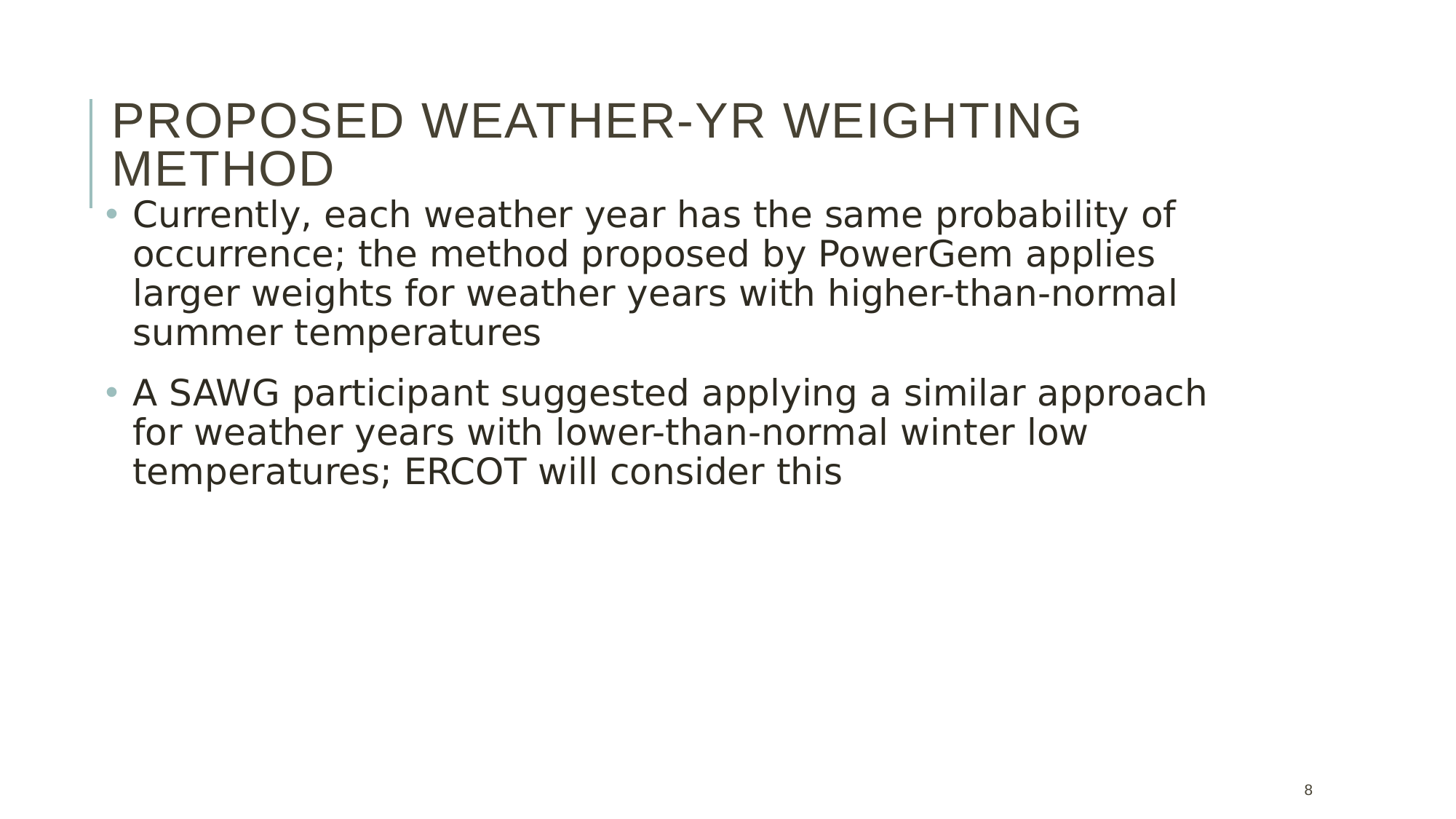

# Proposed weather-yr weighting method
Currently, each weather year has the same probability of occurrence; the method proposed by PowerGem applies larger weights for weather years with higher-than-normal summer temperatures
A SAWG participant suggested applying a similar approach for weather years with lower-than-normal winter low temperatures; ERCOT will consider this
8